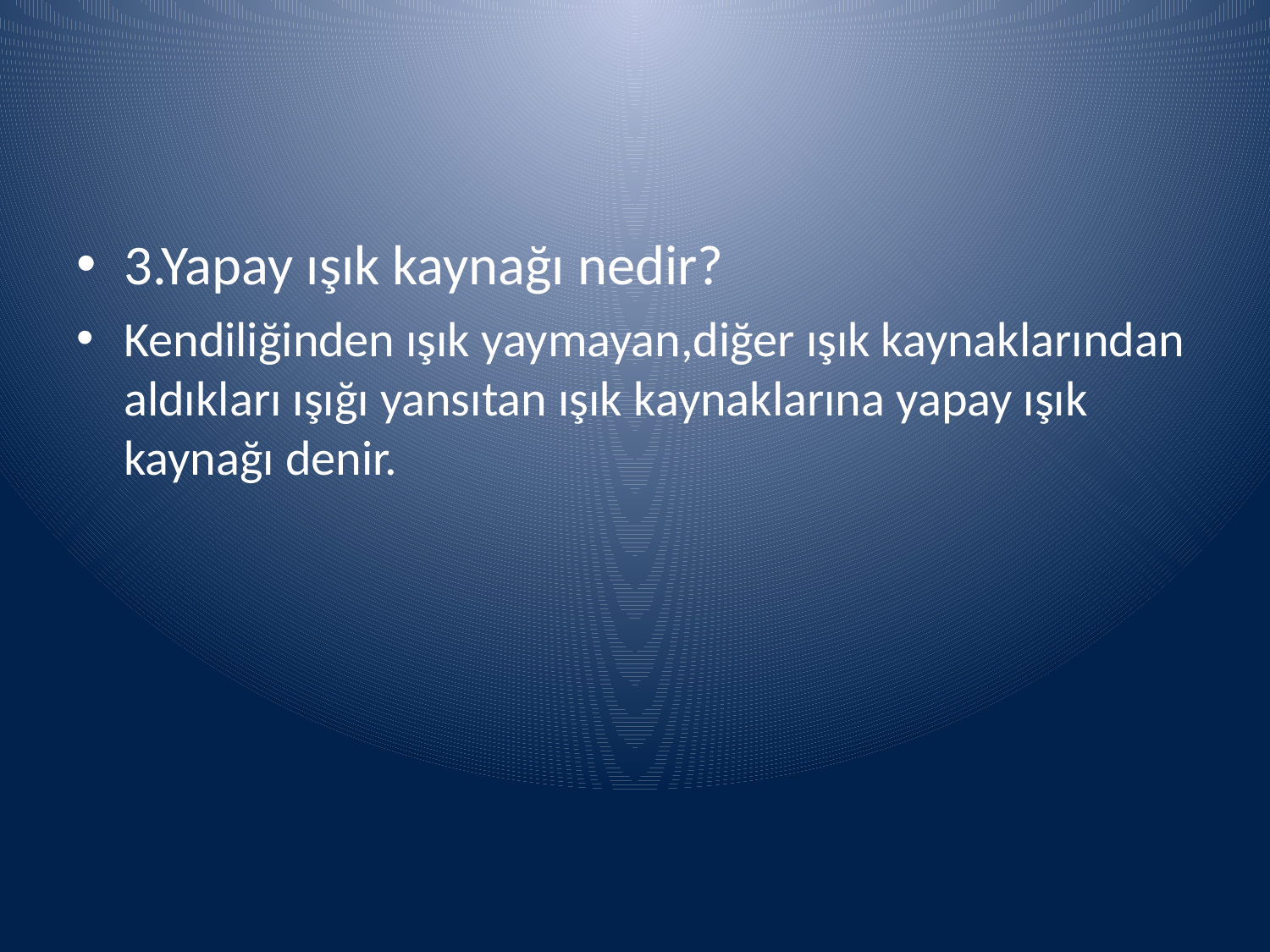

3.Yapay ışık kaynağı nedir?
Kendiliğinden ışık yaymayan,diğer ışık kaynaklarından aldıkları ışığı yansıtan ışık kaynaklarına yapay ışık kaynağı denir.